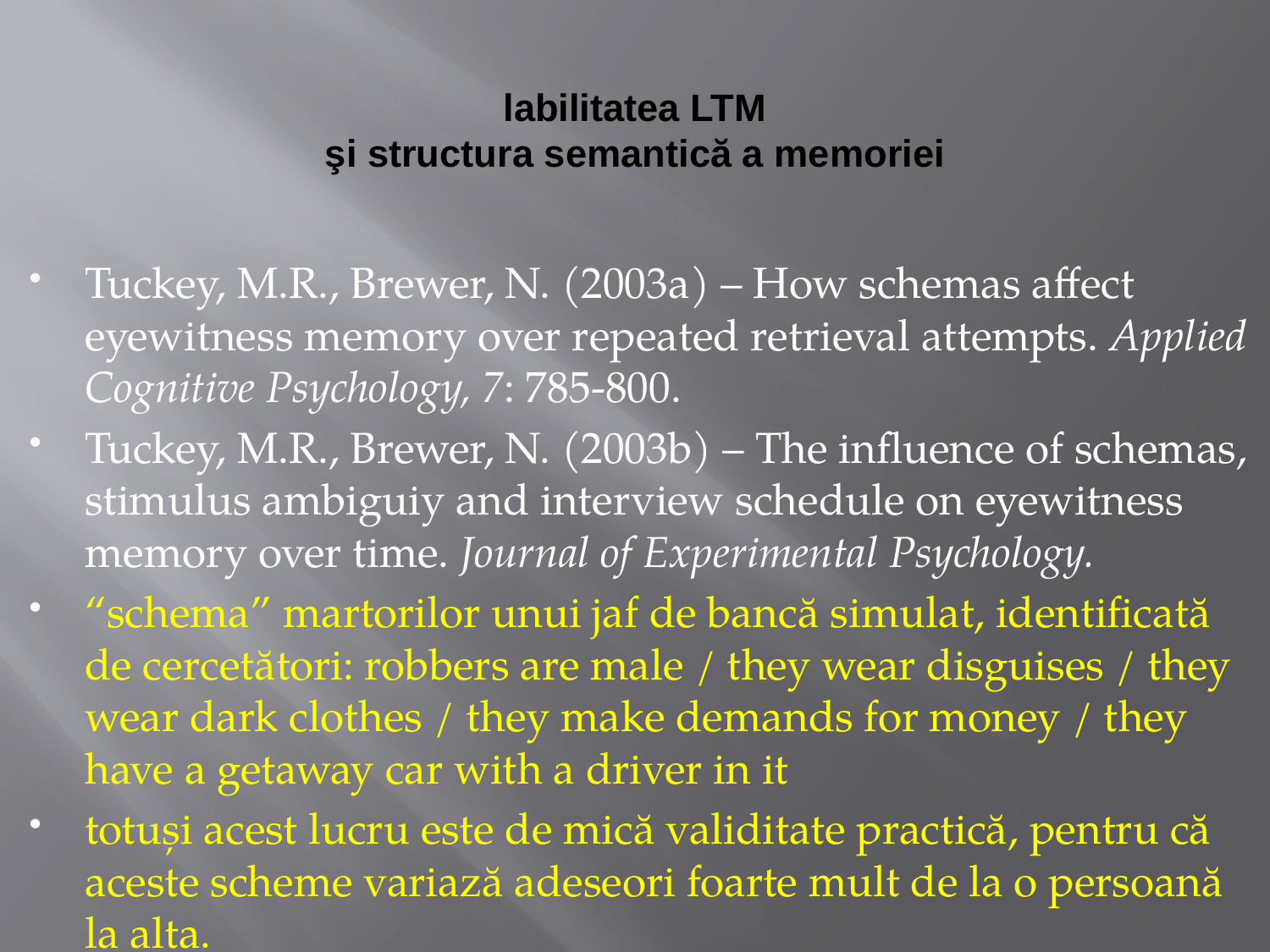

# labilitatea LTM şi structura semantică a memoriei

Tuckey, M.R., Brewer, N. (2003a) – How schemas affect eyewitness memory over repeated retrieval attempts. Applied Cognitive Psychology, 7: 785-800.
Tuckey, M.R., Brewer, N. (2003b) – The influence of schemas, stimulus ambiguiy and interview schedule on eyewitness memory over time. Journal of Experimental Psychology.
“schema” martorilor unui jaf de bancă simulat, identificată de cercetători: robbers are male / they wear disguises / they wear dark clothes / they make demands for money / they have a getaway car with a driver in it
totuşi acest lucru este de mică validitate practică, pentru că aceste scheme variază adeseori foarte mult de la o persoană la alta.